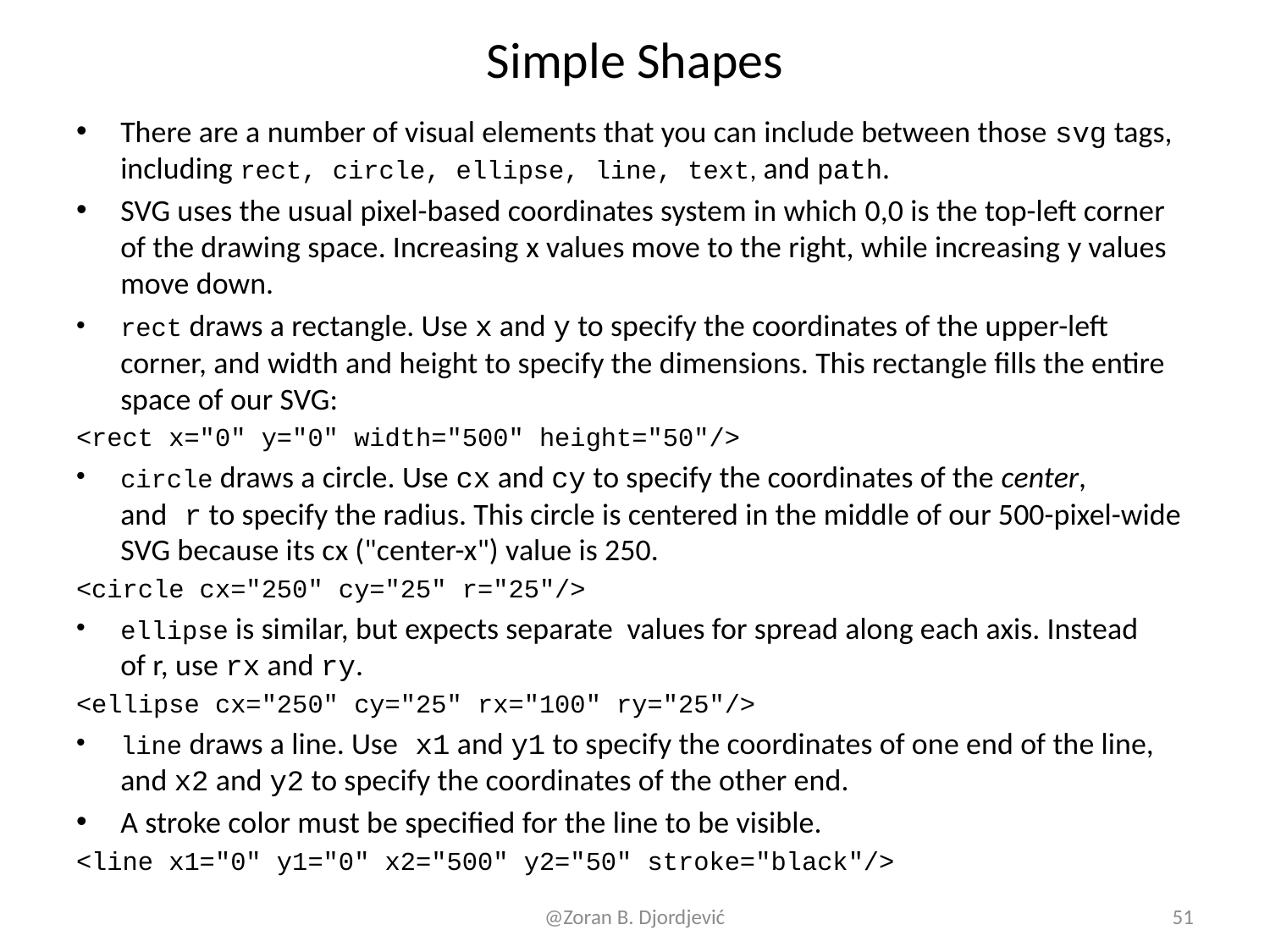

# Simple Shapes
There are a number of visual elements that you can include between those svg tags, including rect, circle, ellipse, line, text, and path.
SVG uses the usual pixel-based coordinates system in which 0,0 is the top-left corner of the drawing space. Increasing x values move to the right, while increasing y values move down.
rect draws a rectangle. Use x and y to specify the coordinates of the upper-left corner, and width and height to specify the dimensions. This rectangle fills the entire space of our SVG:
<rect x="0" y="0" width="500" height="50"/>
circle draws a circle. Use cx and cy to specify the coordinates of the center, and r to specify the radius. This circle is centered in the middle of our 500-pixel-wide SVG because its cx ("center-x") value is 250.
<circle cx="250" cy="25" r="25"/>
ellipse is similar, but expects separate  values for spread along each axis. Instead of r, use rx and ry.
<ellipse cx="250" cy="25" rx="100" ry="25"/>
line draws a line. Use x1 and y1 to specify the coordinates of one end of the line, and x2 and y2 to specify the coordinates of the other end.
A stroke color must be specified for the line to be visible.
<line x1="0" y1="0" x2="500" y2="50" stroke="black"/>
@Zoran B. Djordjević
51